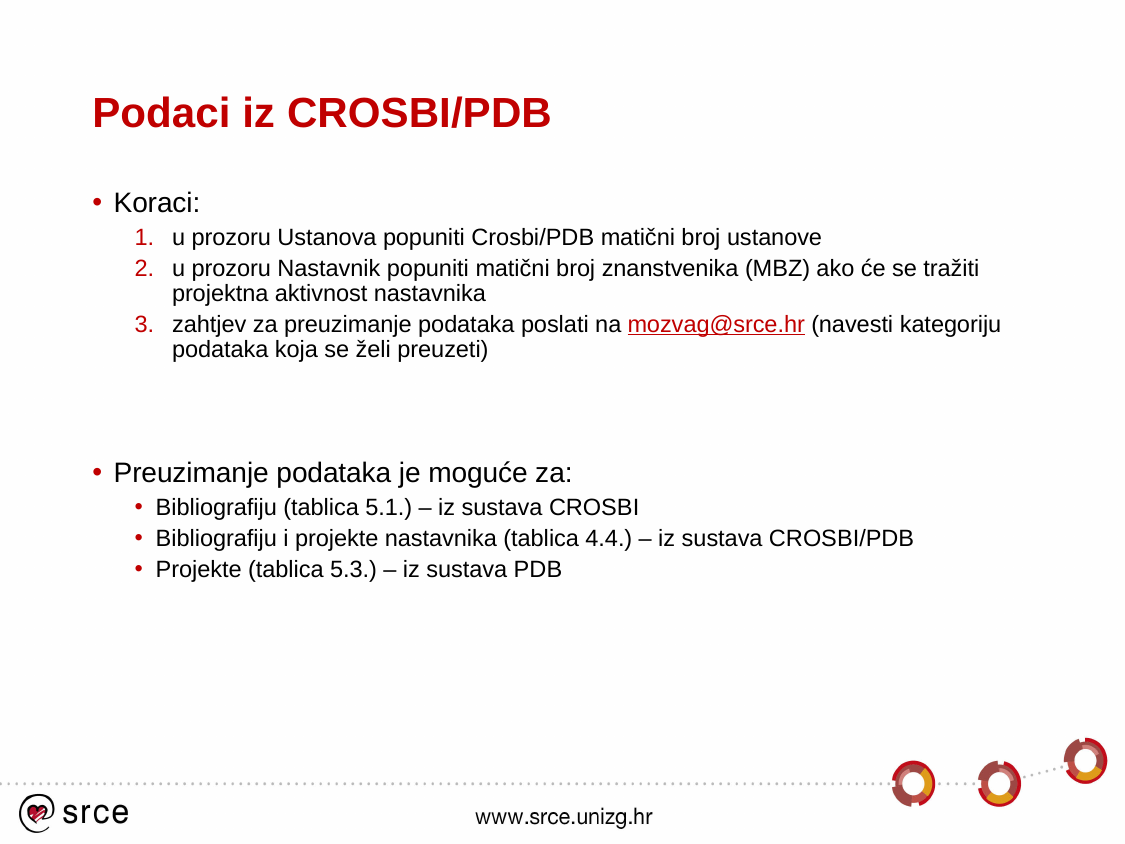

# Podaci iz CROSBI/PDB
Koraci:
u prozoru Ustanova popuniti Crosbi/PDB matični broj ustanove
u prozoru Nastavnik popuniti matični broj znanstvenika (MBZ) ako će se tražiti projektna aktivnost nastavnika
zahtjev za preuzimanje podataka poslati na mozvag@srce.hr (navesti kategoriju podataka koja se želi preuzeti)

Preuzimanje podataka je moguće za:
Bibliografiju (tablica 5.1.) – iz sustava CROSBI
Bibliografiju i projekte nastavnika (tablica 4.4.) – iz sustava CROSBI/PDB
Projekte (tablica 5.3.) – iz sustava PDB